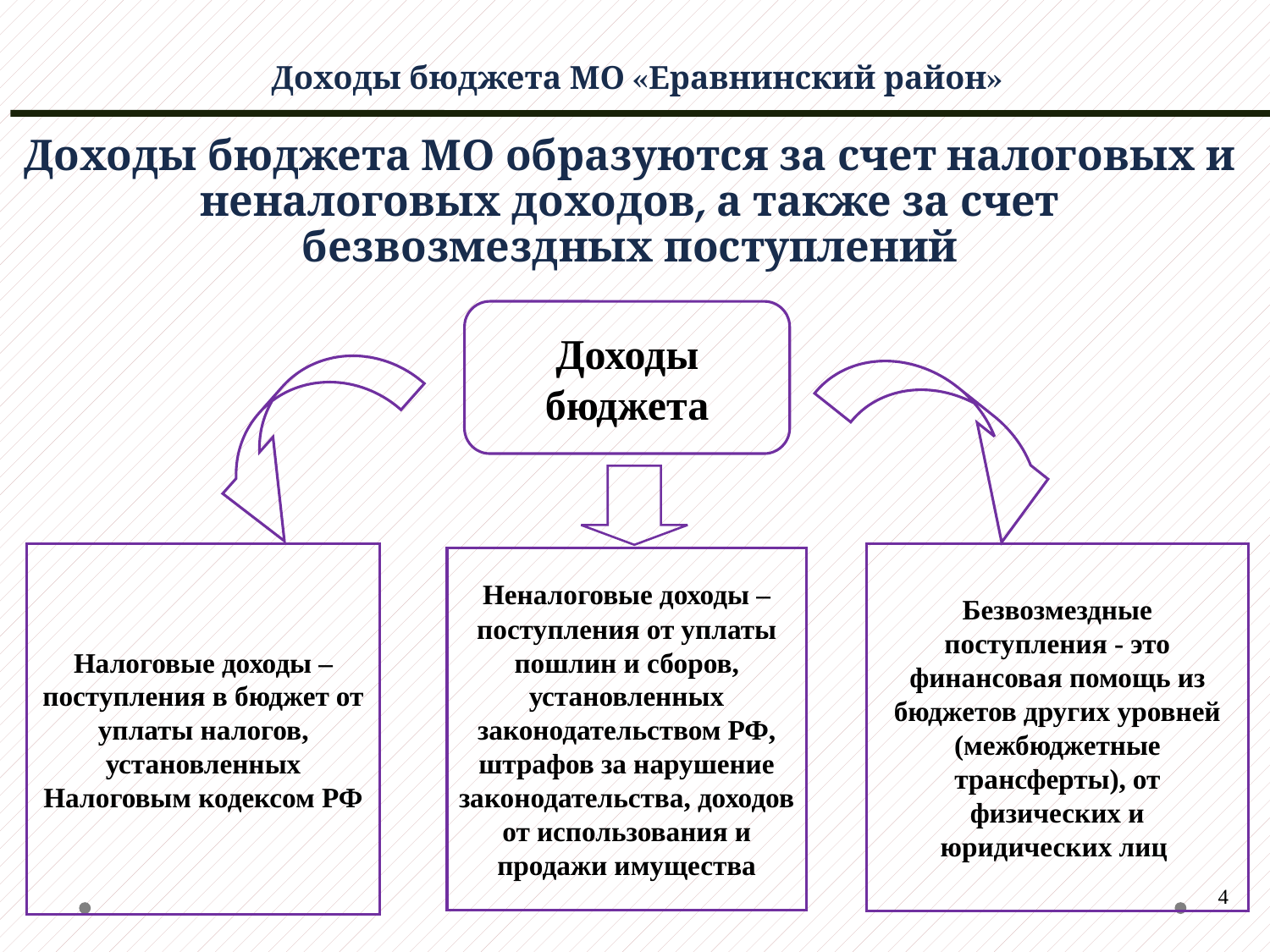

Доходы бюджета МО «Еравнинский район»

Доходы бюджета МО образуются за счет налоговых и неналоговых доходов, а также за счет безвозмездных поступлений
Доходы бюджета

Налоговые доходы – поступления в бюджет от уплаты налогов, установленных Налоговым кодексом РФ
Безвозмездные поступления - это финансовая помощь из бюджетов других уровней (межбюджетные трансферты), от физических и юридических лиц
Неналоговые доходы – поступления от уплаты пошлин и сборов, установленных законодательством РФ, штрафов за нарушение законодательства, доходов от использования и продажи имущества
4